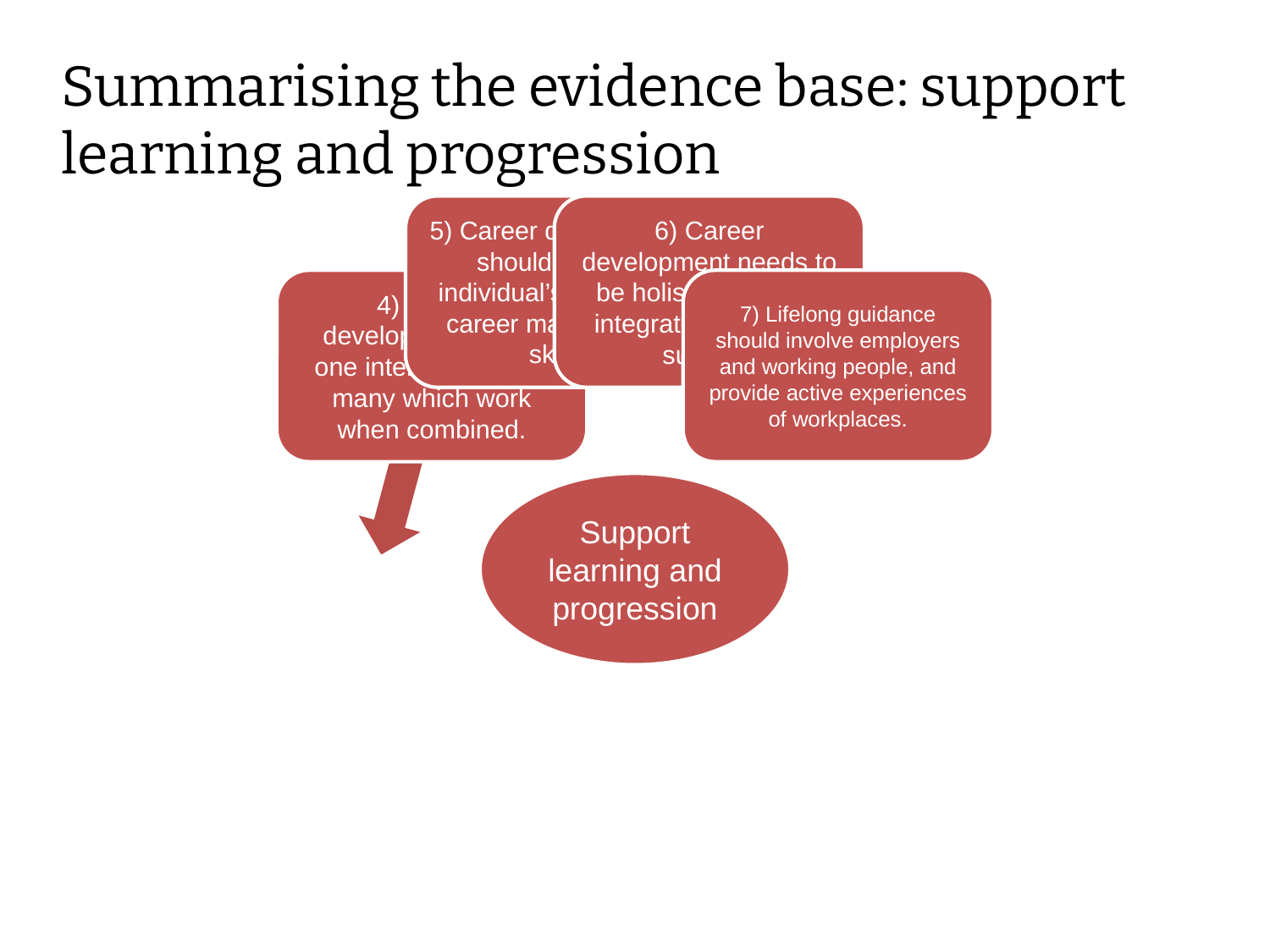

# Summarising the evidence base: support learning and progression
Support learning and progression